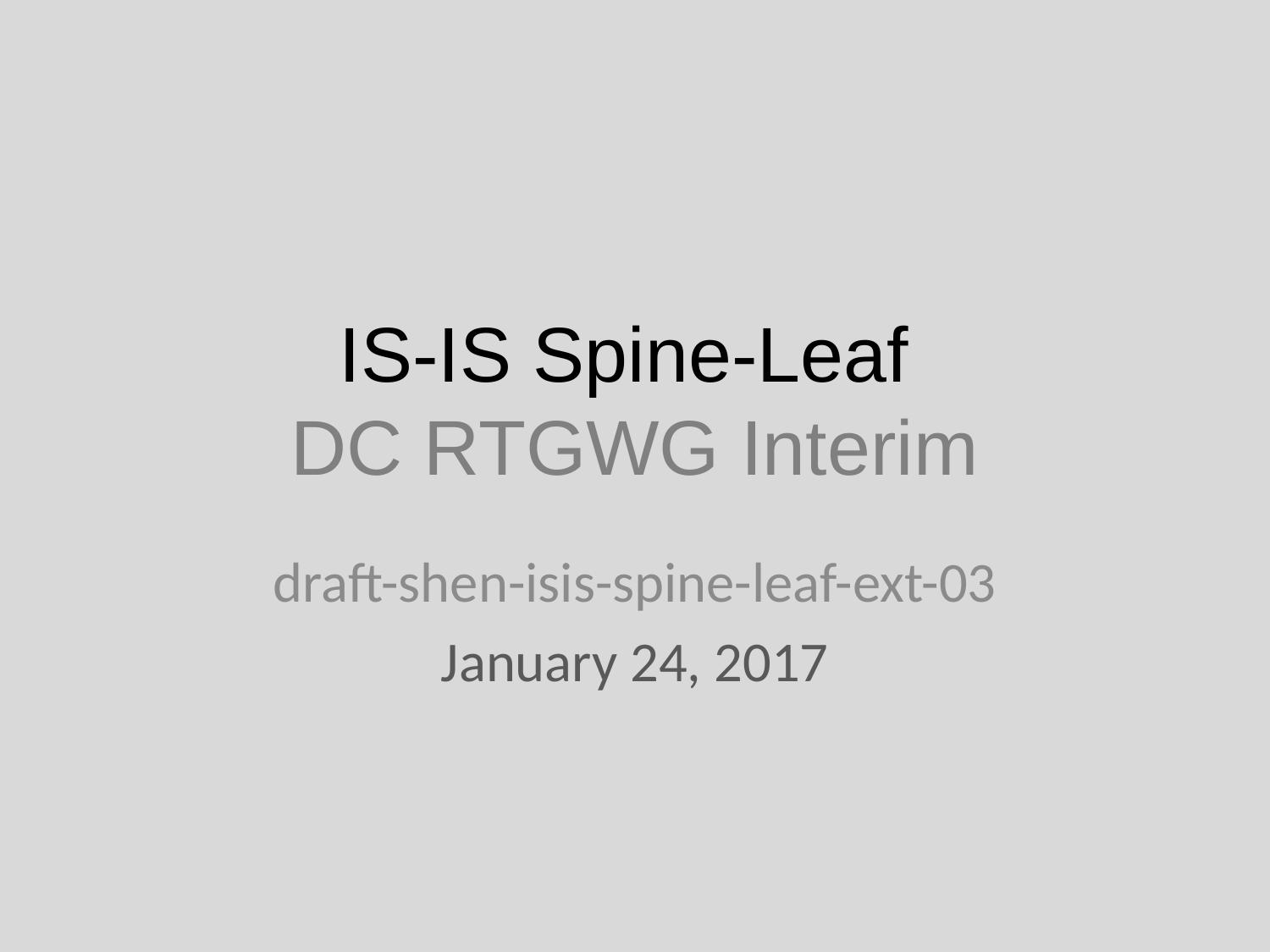

# IS-IS Spine-Leaf DC RTGWG Interim
draft-shen-isis-spine-leaf-ext-03
January 24, 2017